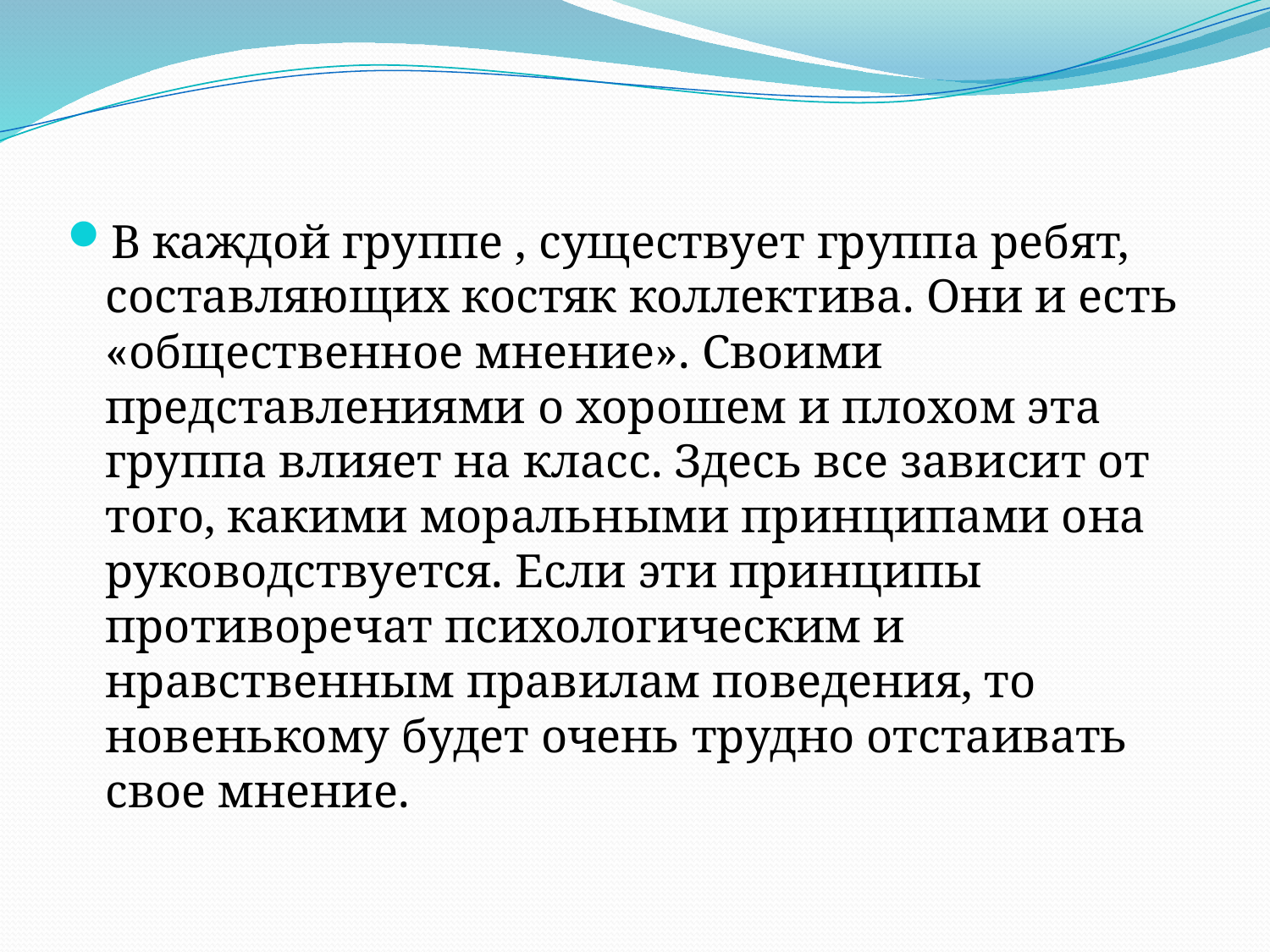

В каждой группе , существует группа ребят, составляющих костяк коллектива. Они и есть «общественное мнение». Своими представлениями о хорошем и плохом эта группа влияет на класс. Здесь все зависит от того, какими моральными принципами она руководствуется. Если эти принципы противоречат психологическим и нравственным правилам поведения, то новенькому будет очень трудно отстаивать свое мнение.